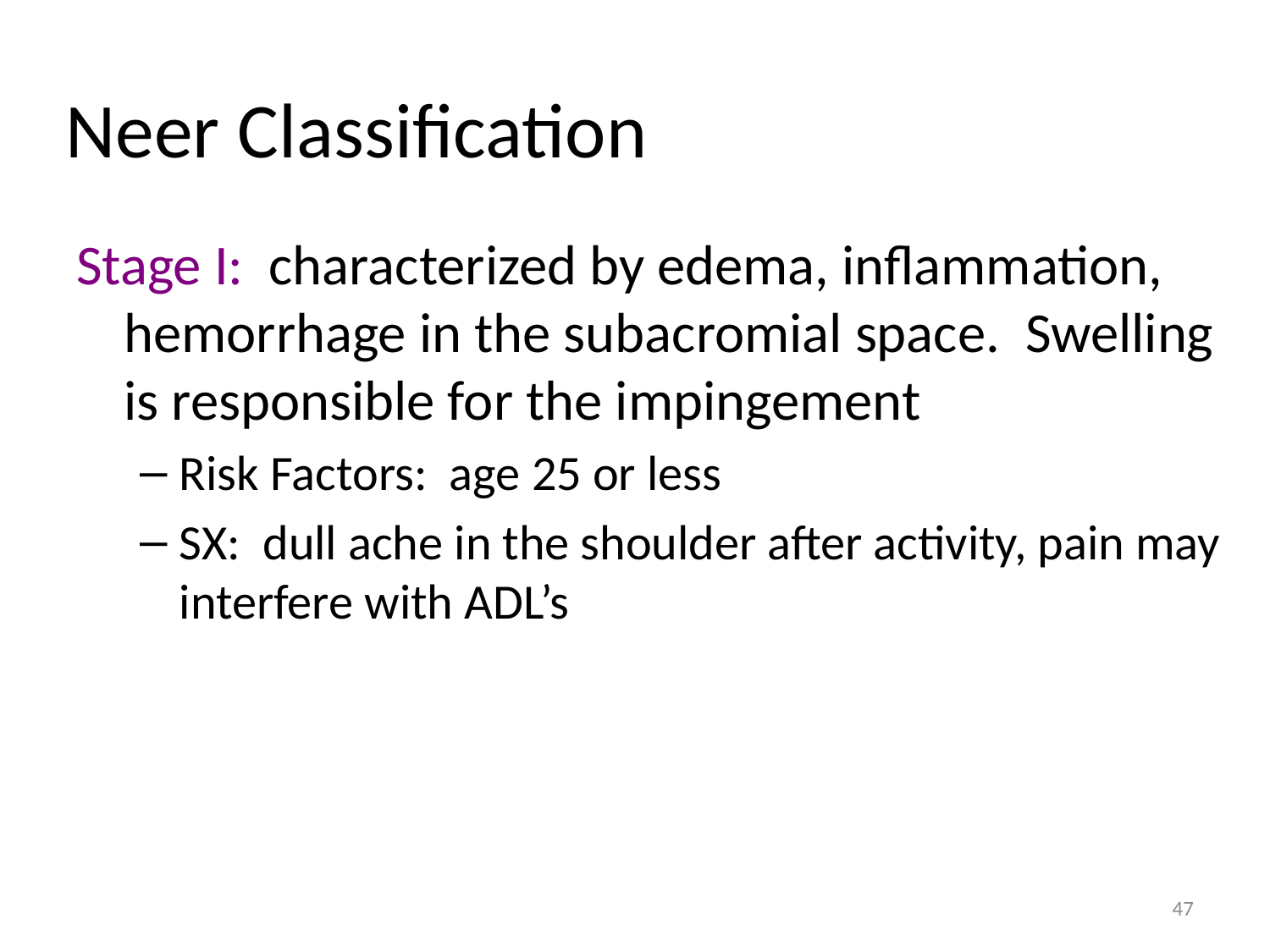

# Neer Classification
Stage I:  characterized by edema, inflammation, hemorrhage in the subacromial space.  Swelling is responsible for the impingement
Risk Factors:  age 25 or less
SX:  dull ache in the shoulder after activity, pain may interfere with ADL’s
47